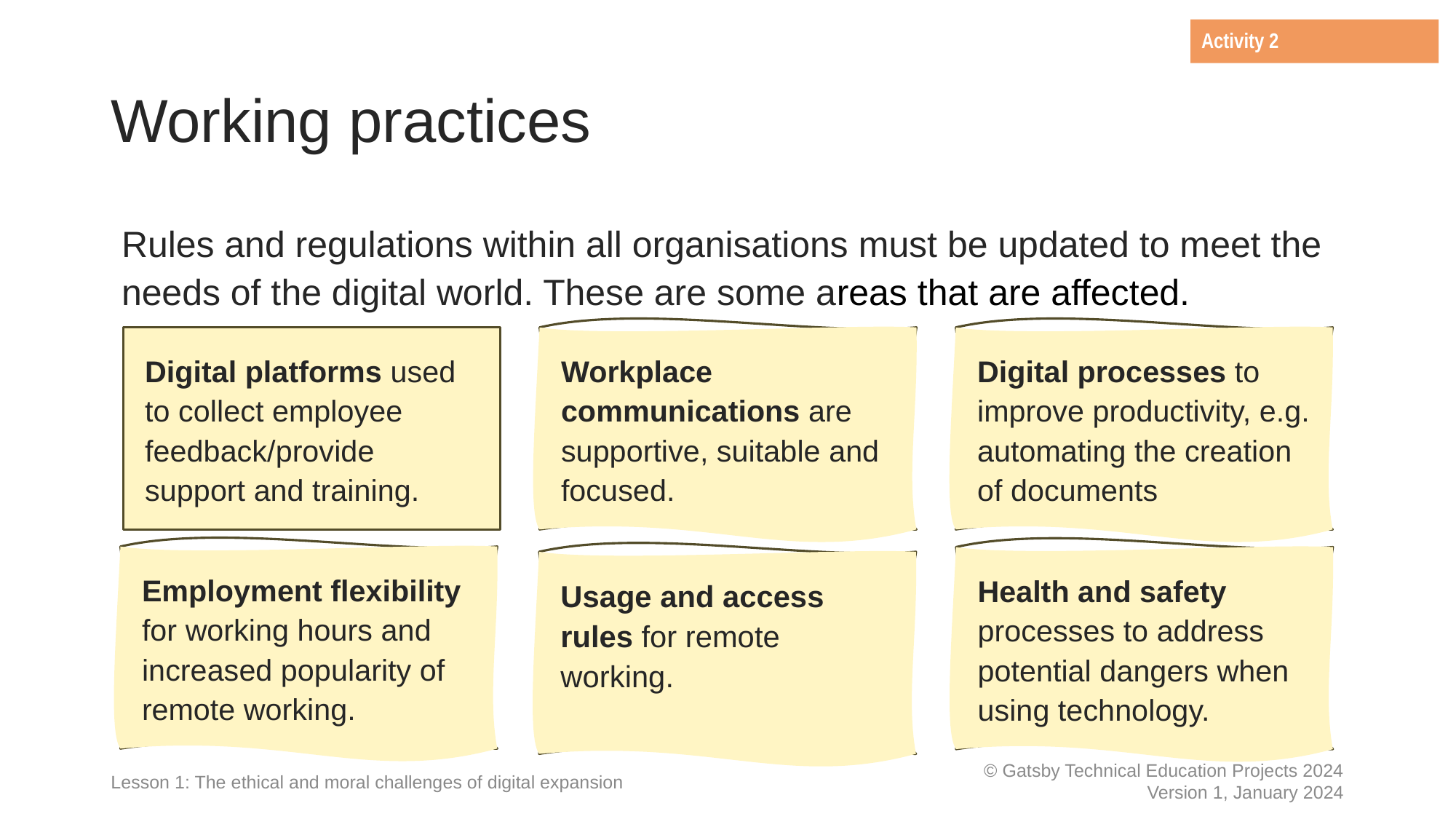

Activity 2
# Working practices
Rules and regulations within all organisations must be updated to meet the needs of the digital world. These are some areas that are affected.
Digital platforms used to collect employee feedback/provide support and training.
Workplace communications are supportive, suitable and focused.
Digital processes to improve productivity, e.g. automating the creation of documents
Employment flexibility for working hours and increased popularity of remote working.
Health and safety processes to address potential dangers when using technology.
Usage and access rules for remote working.
Lesson 1: The ethical and moral challenges of digital expansion